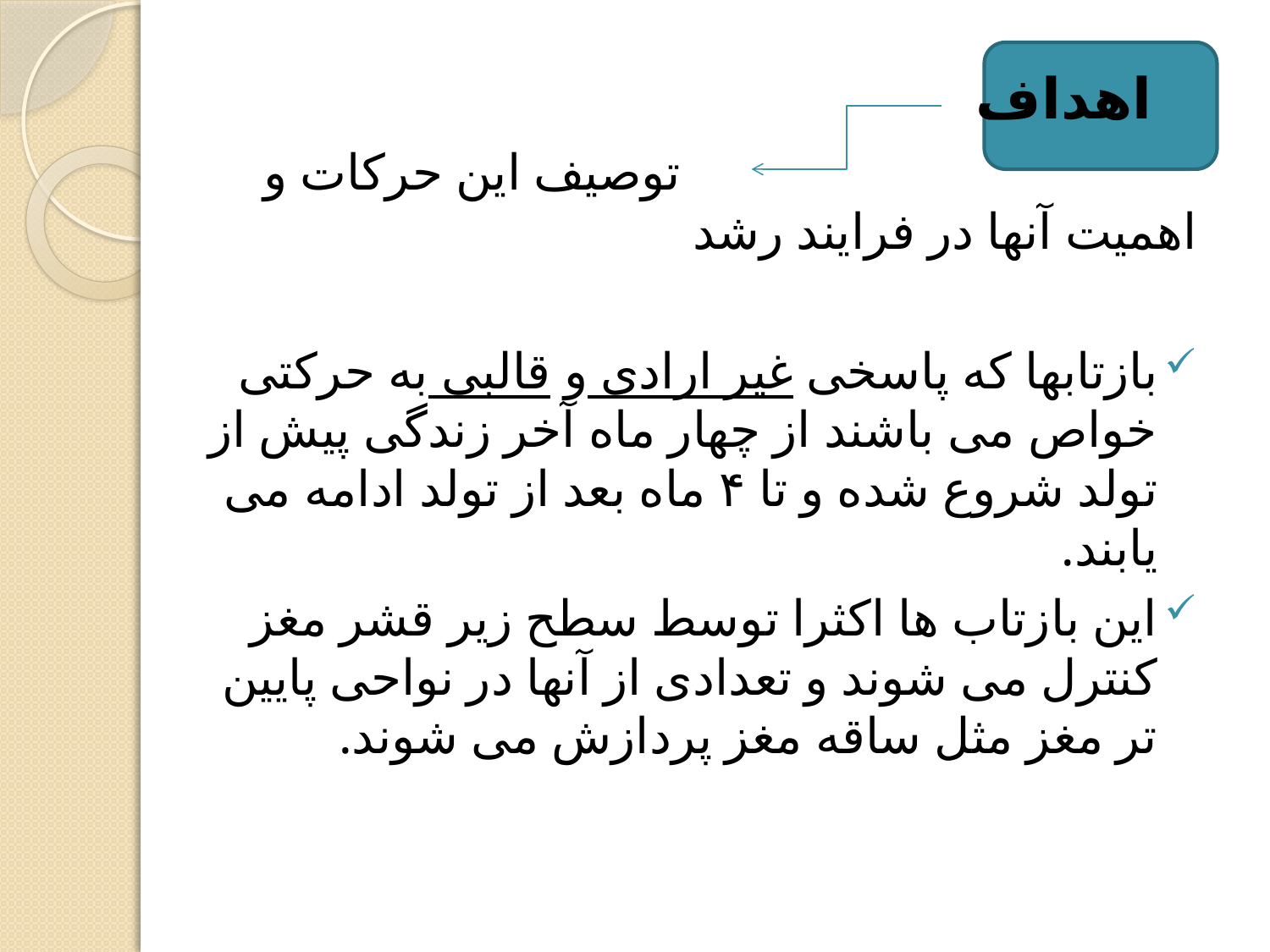

#

اهداف
                                        توصیف این حرکات و اهمیت آنها در فرایند رشد

بازتابها که پاسخی غیر ارادی و قالبی به حرکتی خواص می باشند از چهار ماه آخر زندگی پیش از تولد شروع شده و تا ۴ ماه بعد از تولد ادامه می یابند.
این بازتاب ها اکثرا توسط سطح زیر قشر مغز کنترل می شوند و تعدادی از آنها در نواحی پایین تر مغز مثل ساقه مغز پردازش می شوند.